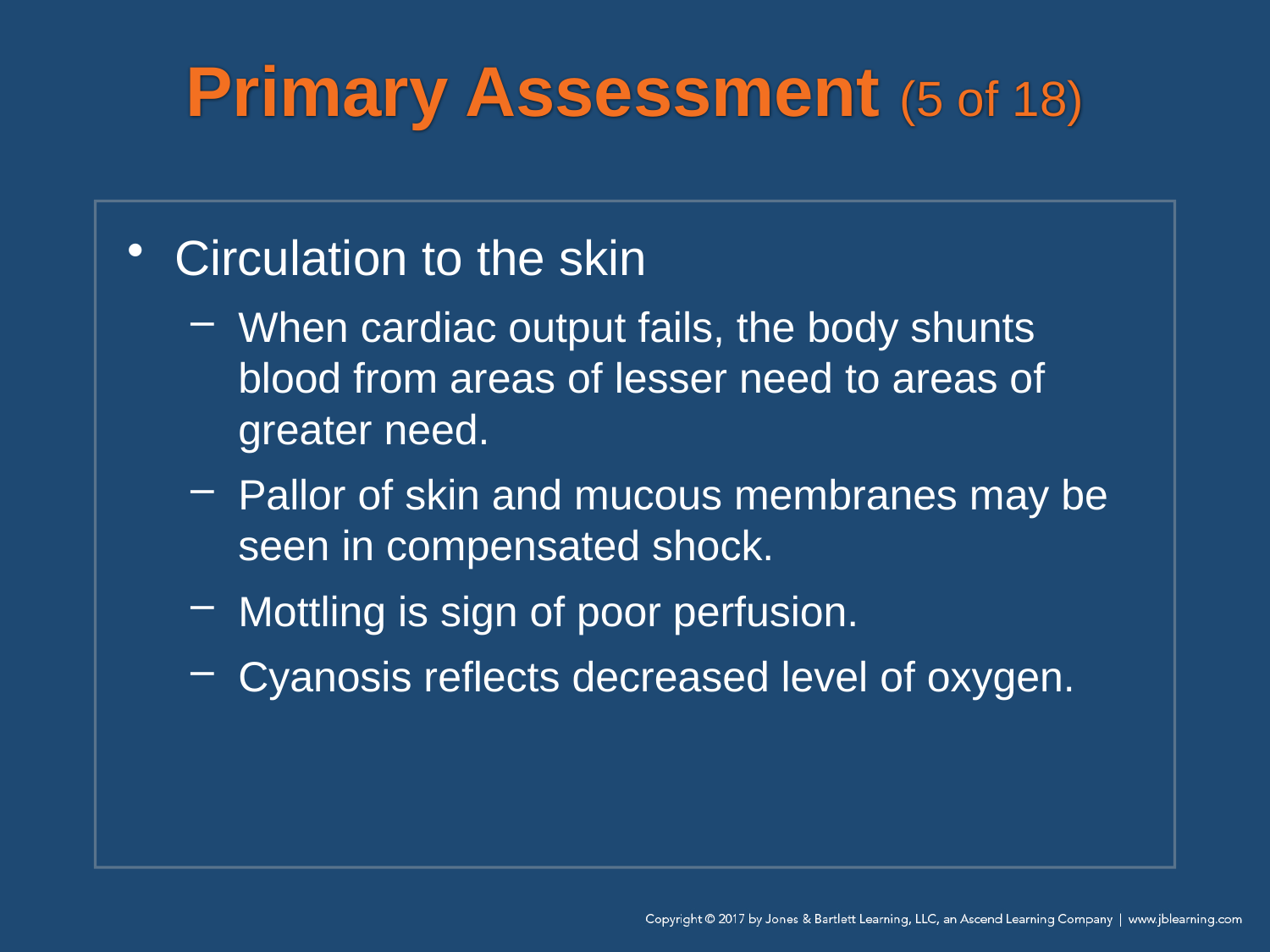

# Primary Assessment (5 of 18)
Circulation to the skin
When cardiac output fails, the body shunts blood from areas of lesser need to areas of greater need.
Pallor of skin and mucous membranes may be seen in compensated shock.
Mottling is sign of poor perfusion.
Cyanosis reflects decreased level of oxygen.